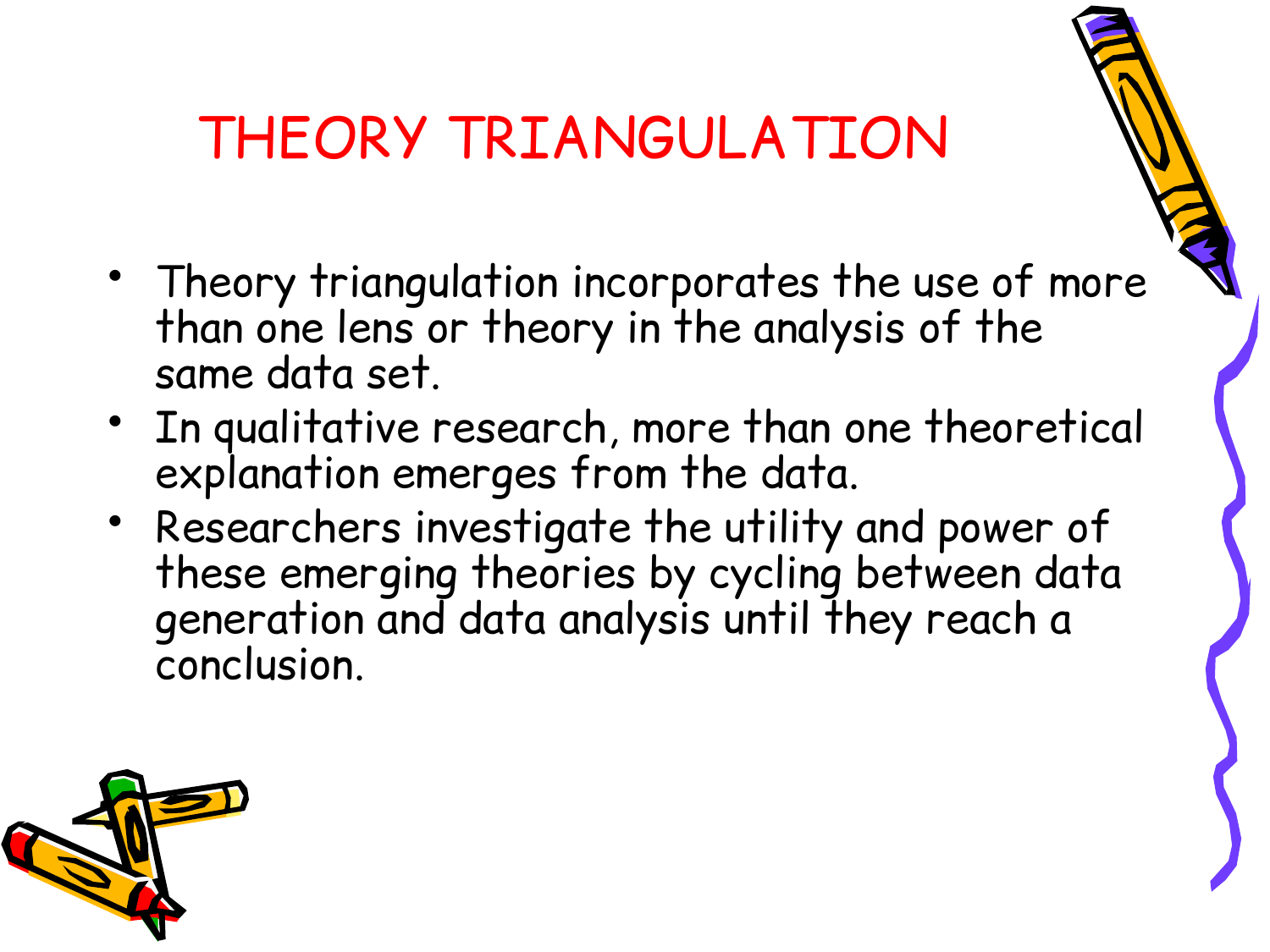

# THEORY TRIANGULATION
Theory triangulation incorporates the use of more than one lens or theory in the analysis of the same data set.
In qualitative research, more than one theoretical explanation emerges from the data.
Researchers investigate the utility and power of these emerging theories by cycling between data generation and data analysis until they reach a conclusion.